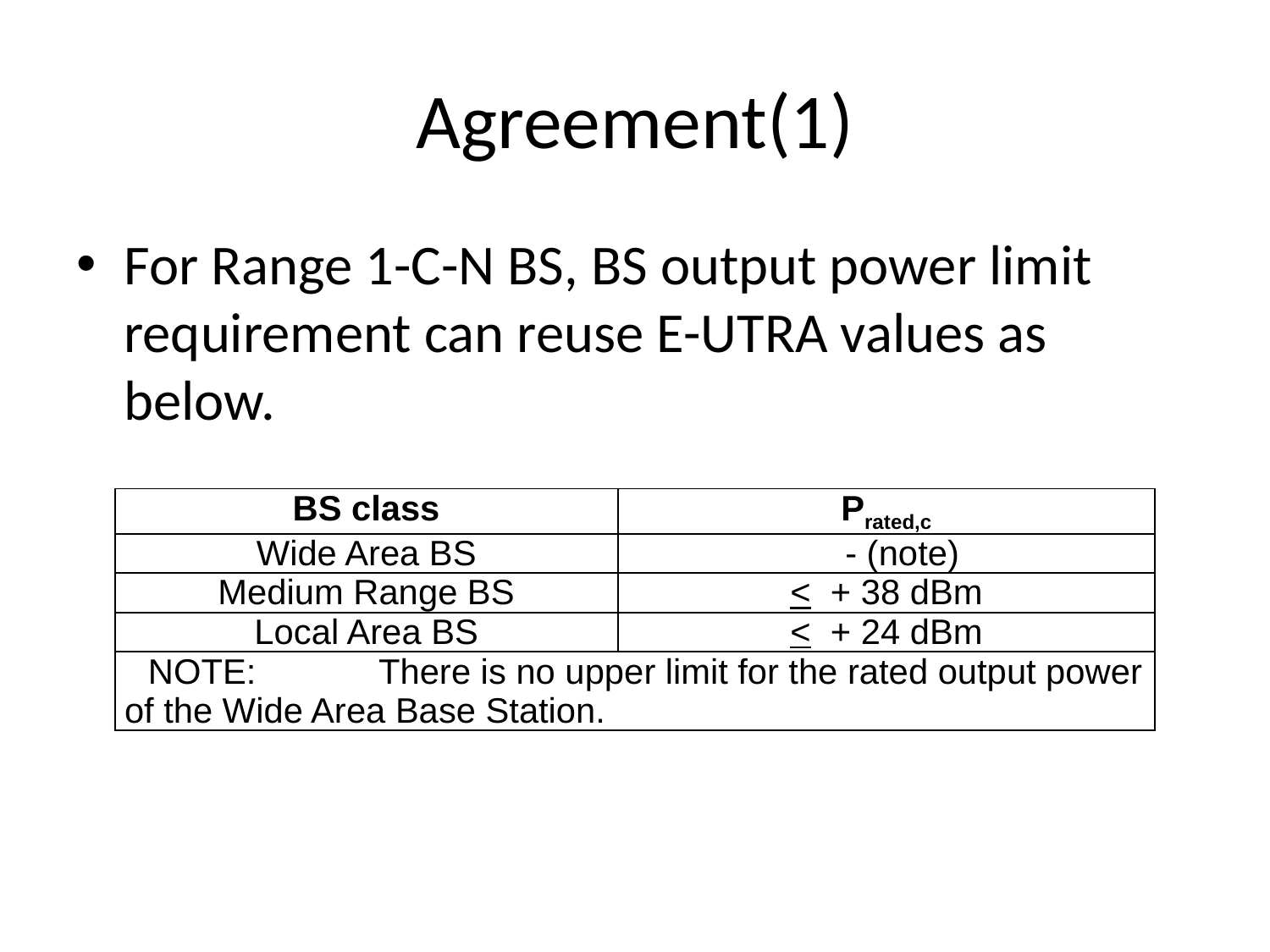

# Agreement(1)
For Range 1-C-N BS, BS output power limit requirement can reuse E-UTRA values as below.

| BS class | Prated,c |
| --- | --- |
| Wide Area BS | - (note) |
| Medium Range BS | < + 38 dBm |
| Local Area BS | < + 24 dBm |
| NOTE: There is no upper limit for the rated output power of the Wide Area Base Station. |  |